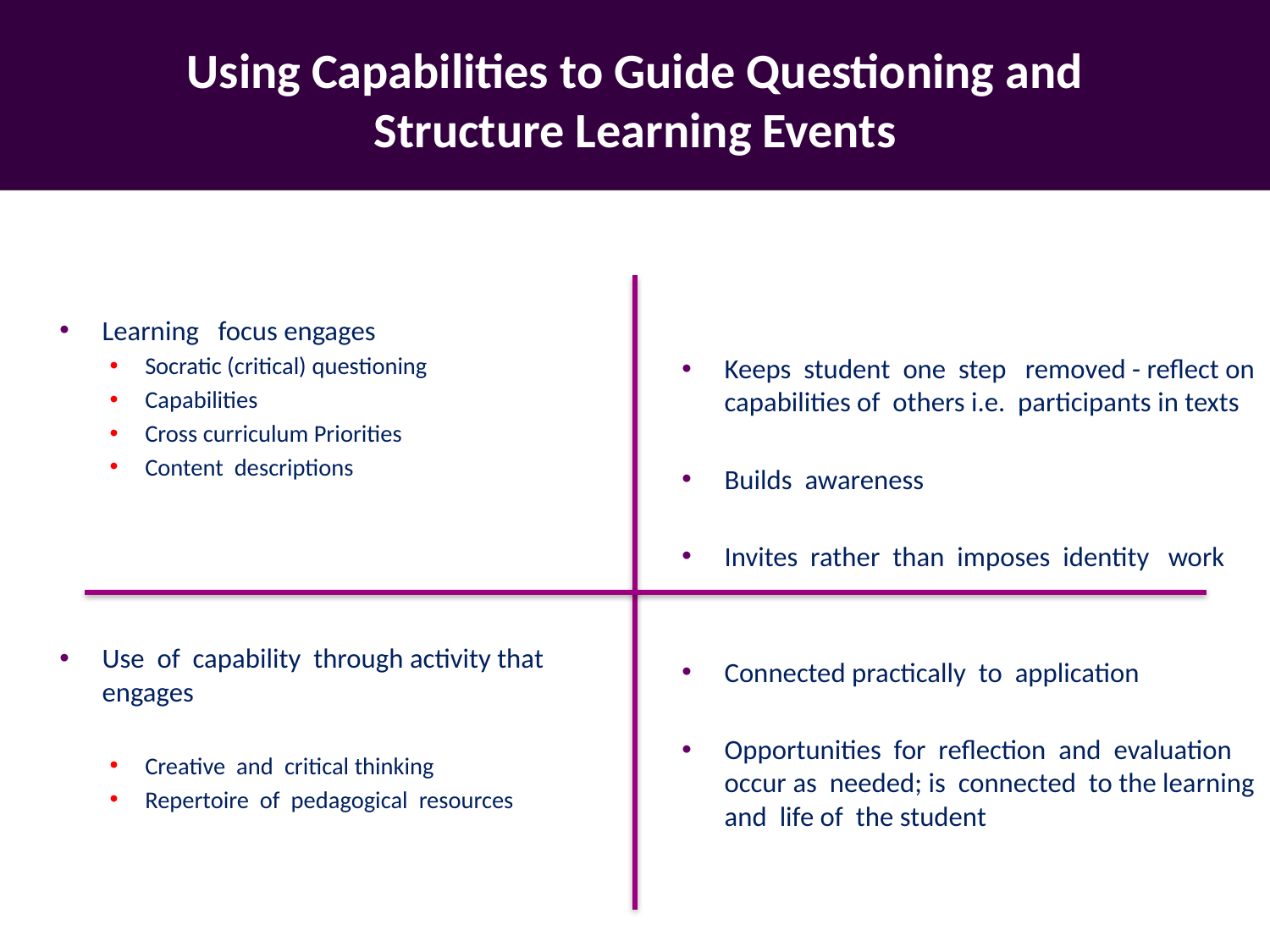

# Using Capabilities to Guide Questioning and Structure Learning Events

Learning   focus engages
Socratic (critical) questioning
Capabilities
Cross curriculum Priorities
Content  descriptions

Use  of  capability  through activity that engages

Creative  and  critical thinking
Repertoire  of  pedagogical  resources

Keeps  student  one  step   removed - reflect on capabilities of  others i.e.  participants in texts

Builds  awareness

Invites  rather  than  imposes  identity   work

Connected practically  to  application

Opportunities  for  reflection  and  evaluation occur as  needed; is  connected  to the learning and  life of  the student